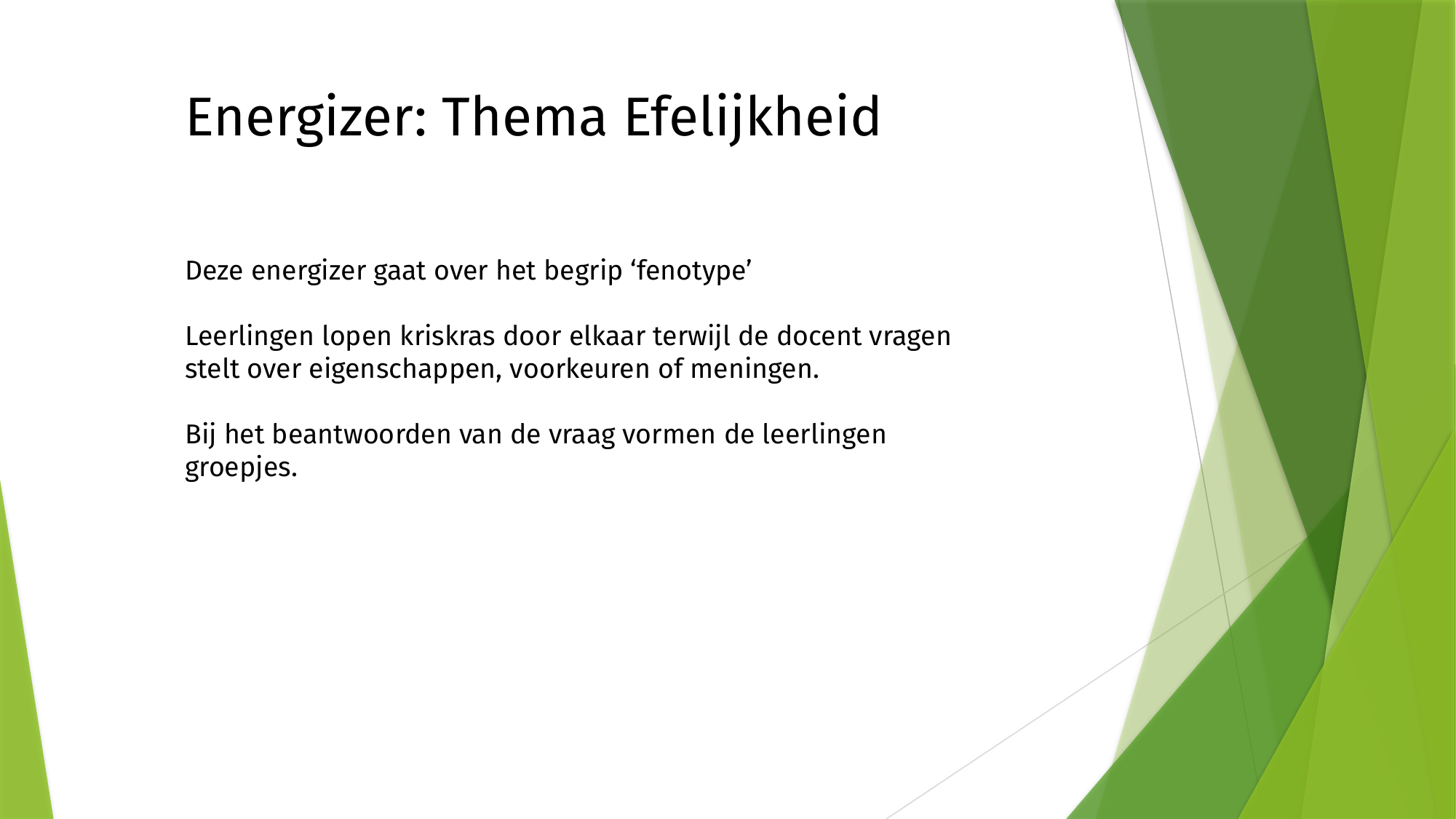

Energizer: Thema Efelijkheid
Deze energizer gaat over het begrip ‘fenotype’

Leerlingen lopen kriskras door elkaar terwijl de docent vragen stelt over eigenschappen, voorkeuren of meningen.

Bij het beantwoorden van de vraag vormen de leerlingen groepjes.